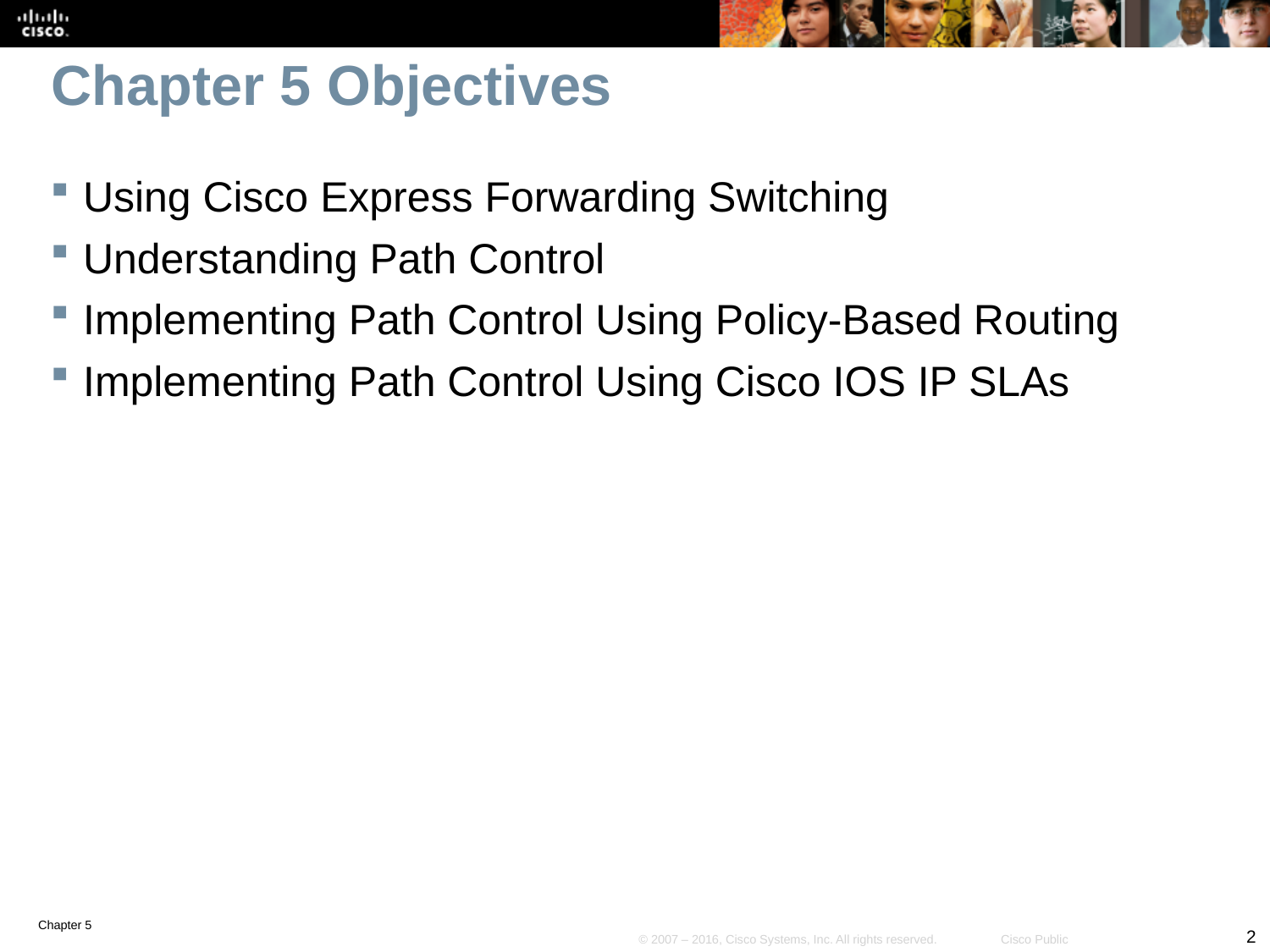

# Chapter 5 Objectives
Using Cisco Express Forwarding Switching
Understanding Path Control
Implementing Path Control Using Policy-Based Routing
Implementing Path Control Using Cisco IOS IP SLAs